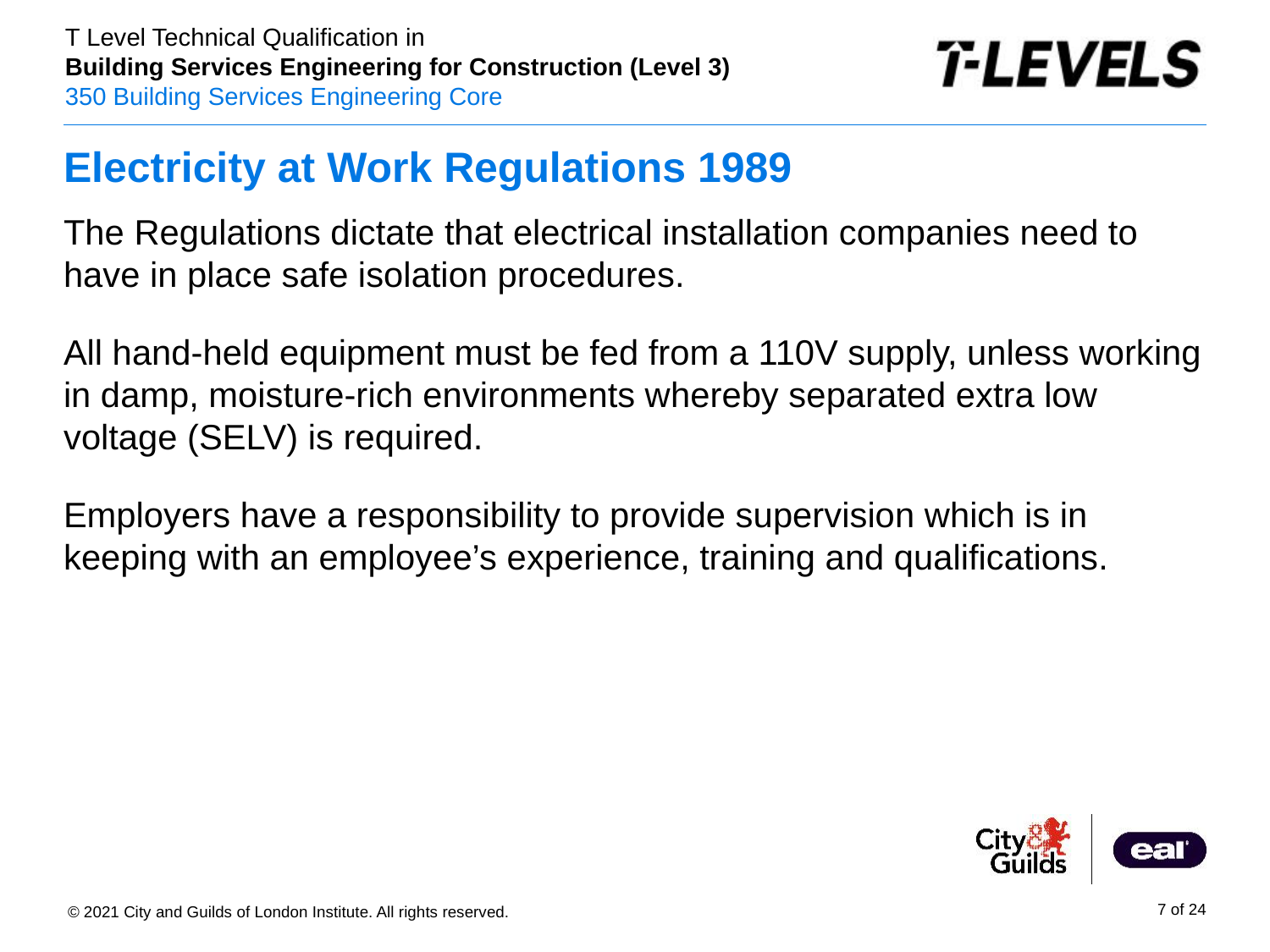

# Electricity at Work Regulations 1989
The Regulations dictate that electrical installation companies need to have in place safe isolation procedures.
All hand-held equipment must be fed from a 110V supply, unless working in damp, moisture-rich environments whereby separated extra low voltage (SELV) is required.
Employers have a responsibility to provide supervision which is in keeping with an employee’s experience, training and qualifications.